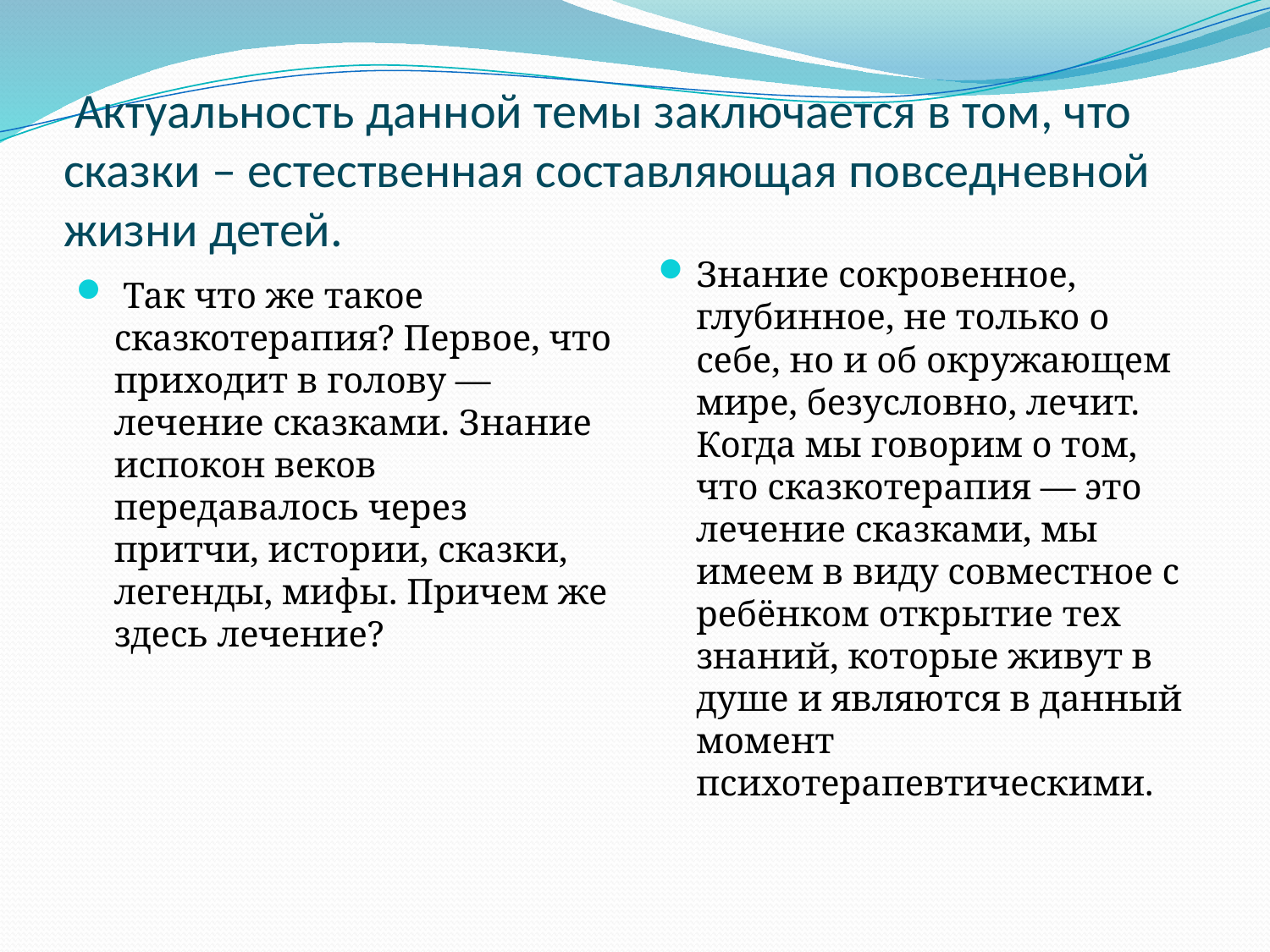

# Актуальность данной темы заключается в том, что сказки – естественная составляющая повседневной жизни детей.
Знание сокровенное, глубинное, не только о себе, но и об окружающем мире, безусловно, лечит. Когда мы говорим о том, что сказкотерапия — это лечение сказками, мы имеем в виду совместное с ребёнком открытие тех знаний, которые живут в душе и являются в данный момент психотерапевтическими.
 Так что же такое сказкотерапия? Первое, что приходит в голову — лечение сказками. Знание испокон веков передавалось через притчи, истории, сказки, легенды, мифы. Причем же здесь лечение?